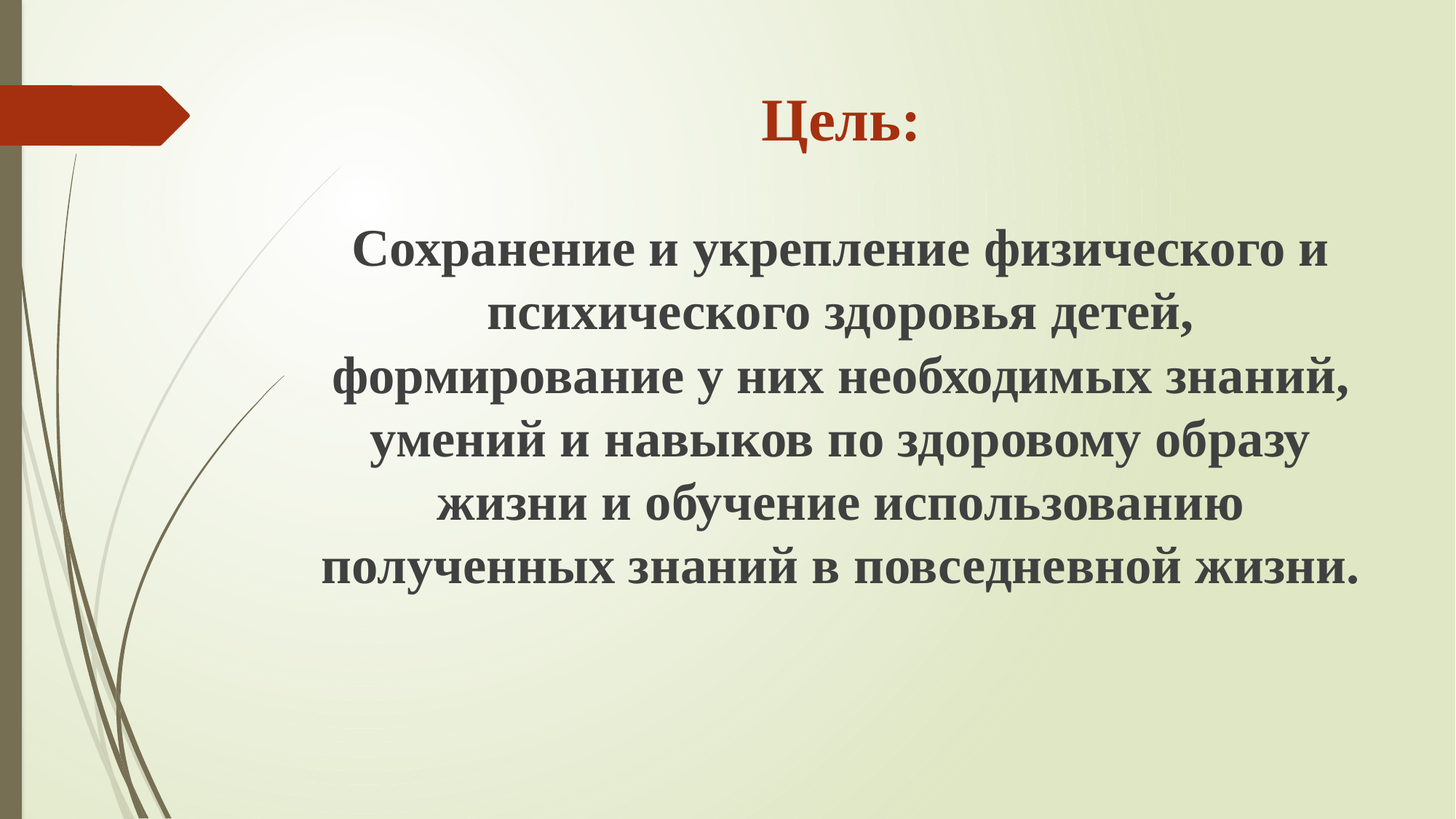

# Цель:
Сохранение и укрепление физического и психического здоровья детей, формирование у них необходимых знаний, умений и навыков по здоровому образу жизни и обучение использованию полученных знаний в повседневной жизни.